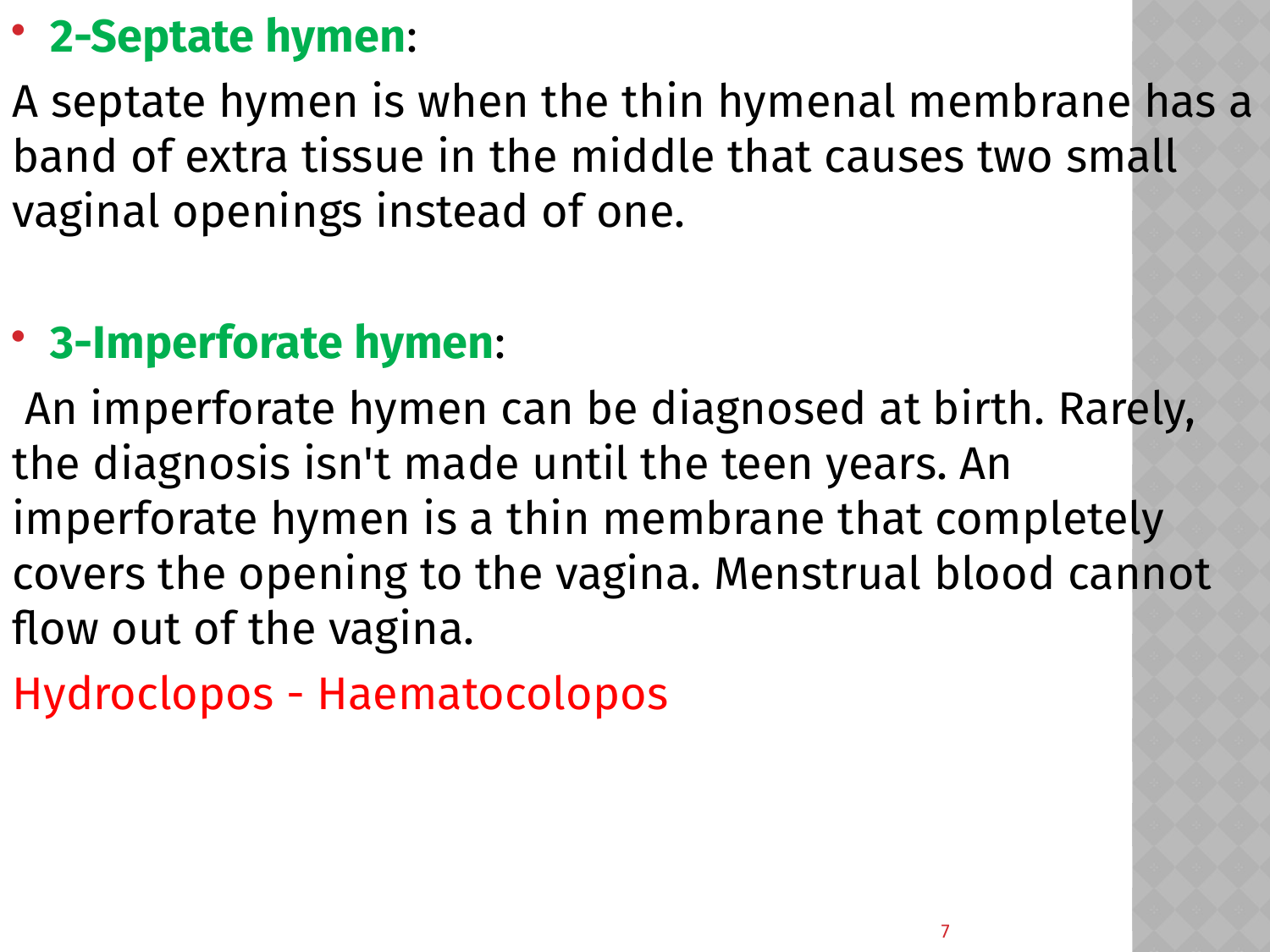

2-Septate hymen:
A septate hymen is when the thin hymenal membrane has a band of extra tissue in the middle that causes two small vaginal openings instead of one.

3-Imperforate hymen:
 An imperforate hymen can be diagnosed at birth. Rarely, the diagnosis isn't made until the teen years. An imperforate hymen is a thin membrane that completely covers the opening to the vagina. Menstrual blood cannot flow out of the vagina.
Hydroclopos - Haematocolopos

7